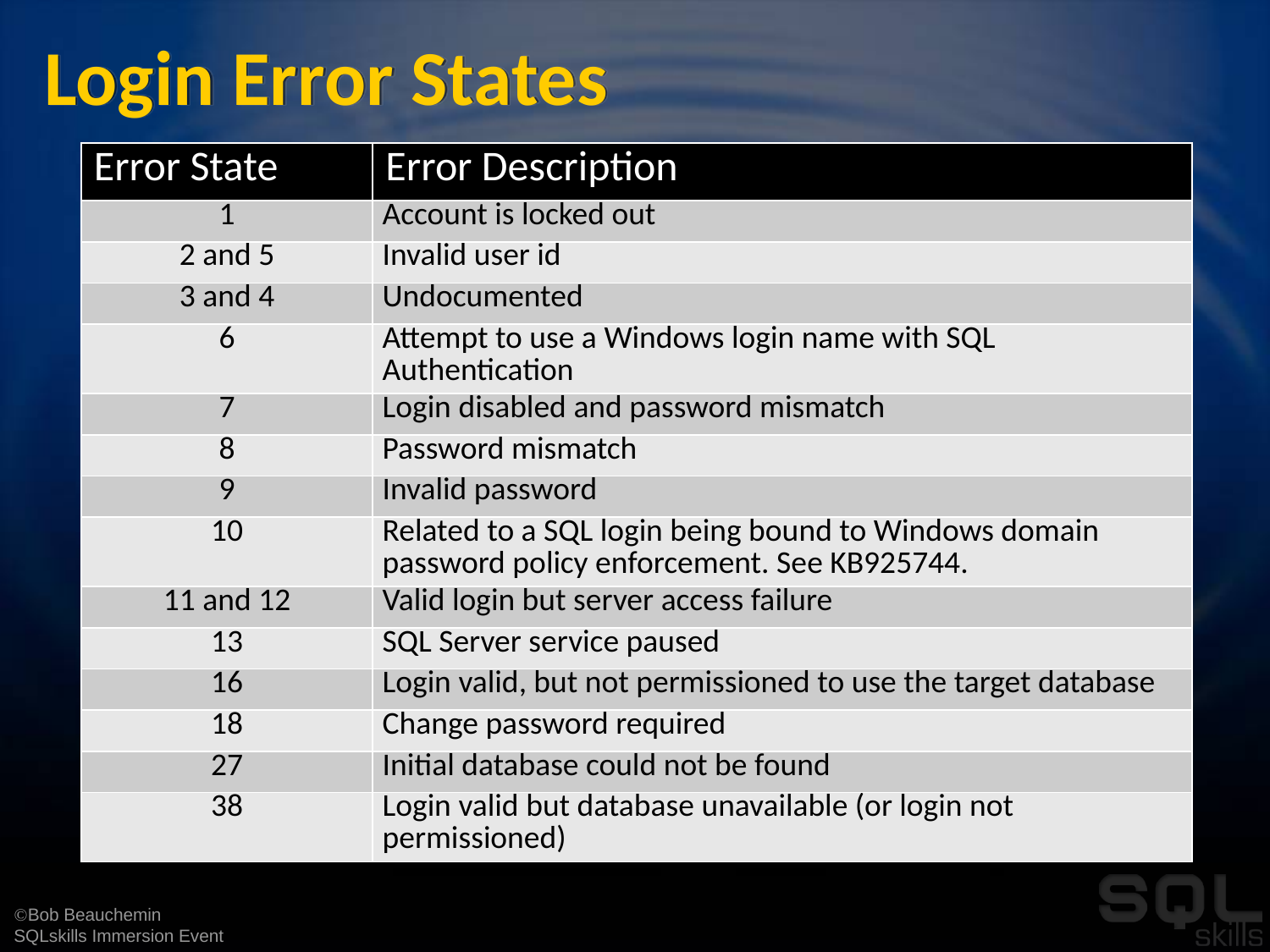

# Login Error States
| Error State | Error Description |
| --- | --- |
| 1 | Account is locked out |
| 2 and 5 | Invalid user id |
| 3 and 4 | Undocumented |
| 6 | Attempt to use a Windows login name with SQL Authentication |
| 7 | Login disabled and password mismatch |
| 8 | Password mismatch |
| 9 | Invalid password |
| 10 | Related to a SQL login being bound to Windows domain password policy enforcement. See KB925744. |
| 11 and 12 | Valid login but server access failure |
| 13 | SQL Server service paused |
| 16 | Login valid, but not permissioned to use the target database |
| 18 | Change password required |
| 27 | Initial database could not be found |
| 38 | Login valid but database unavailable (or login not permissioned) |